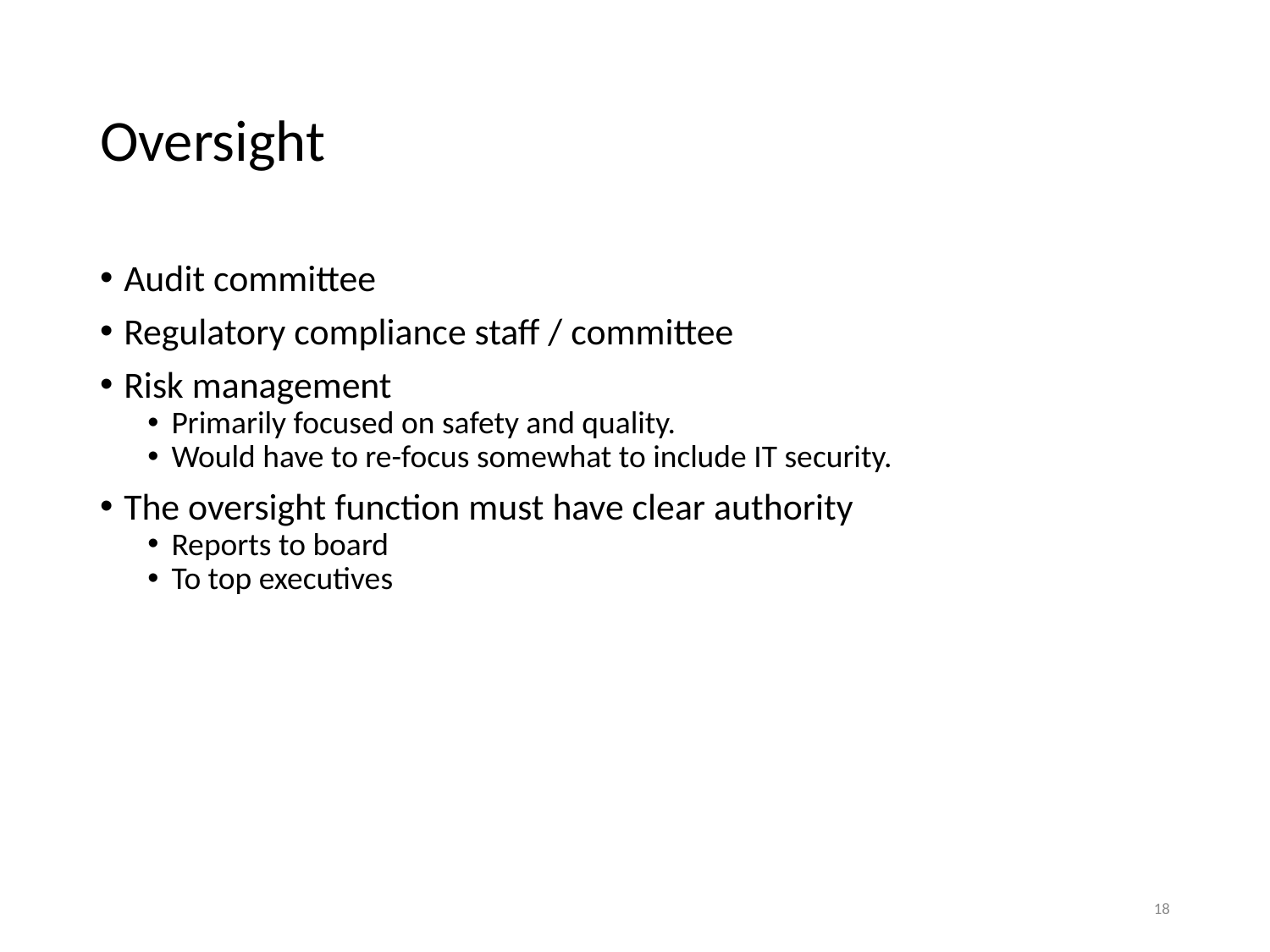

# Oversight
Audit committee
Regulatory compliance staff / committee
Risk management
Primarily focused on safety and quality.
Would have to re-focus somewhat to include IT security.
The oversight function must have clear authority
Reports to board
To top executives
18